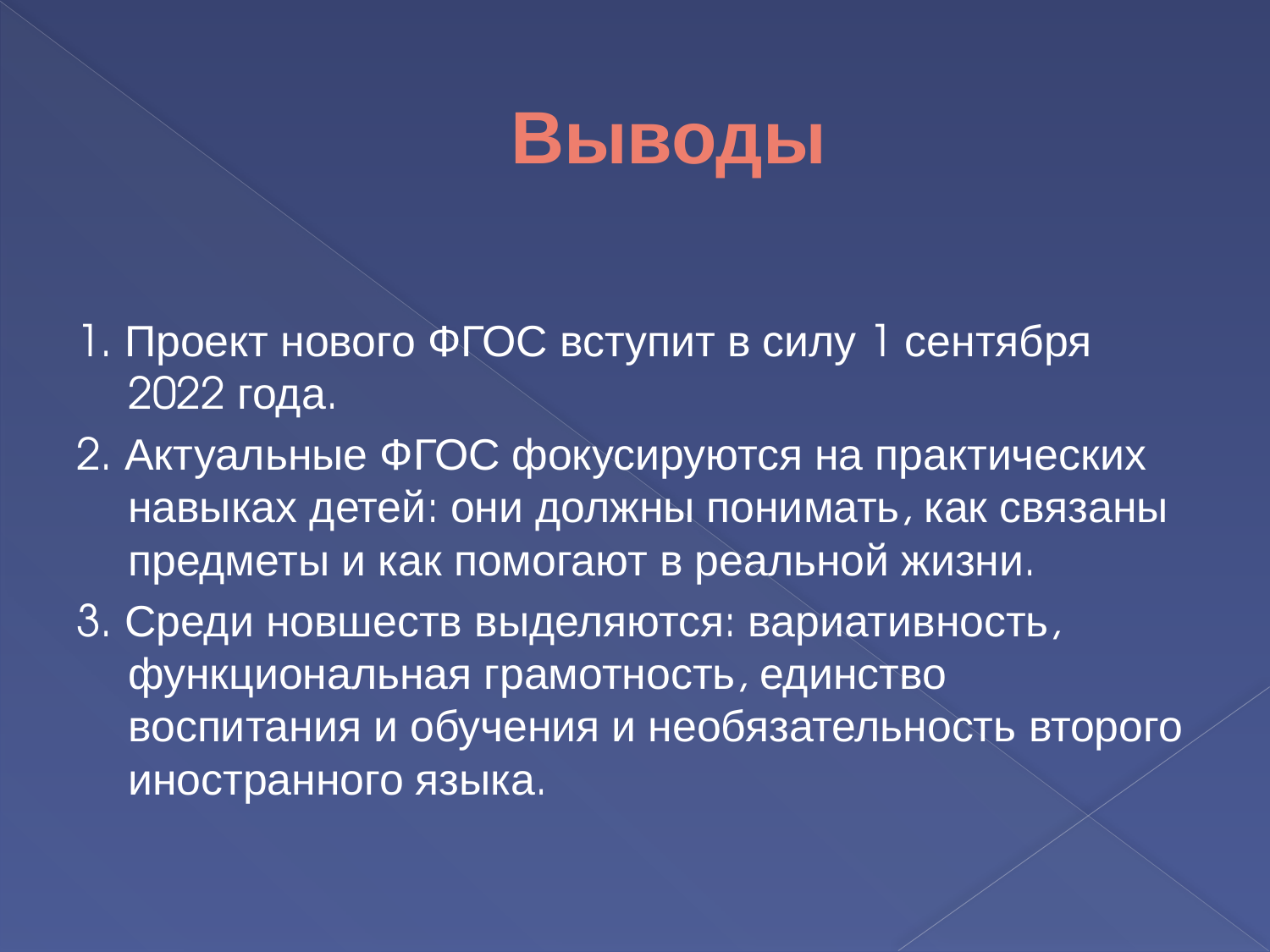

# Выводы
1. Проект нового ФГОС вступит в силу 1 сентября 2022 года.
2. Актуальные ФГОС фокусируются на практических навыках детей: они должны понимать, как связаны предметы и как помогают в реальной жизни.
3. Среди новшеств выделяются: вариативность, функциональная грамотность, единство воспитания и обучения и необязательность второго иностранного языка.